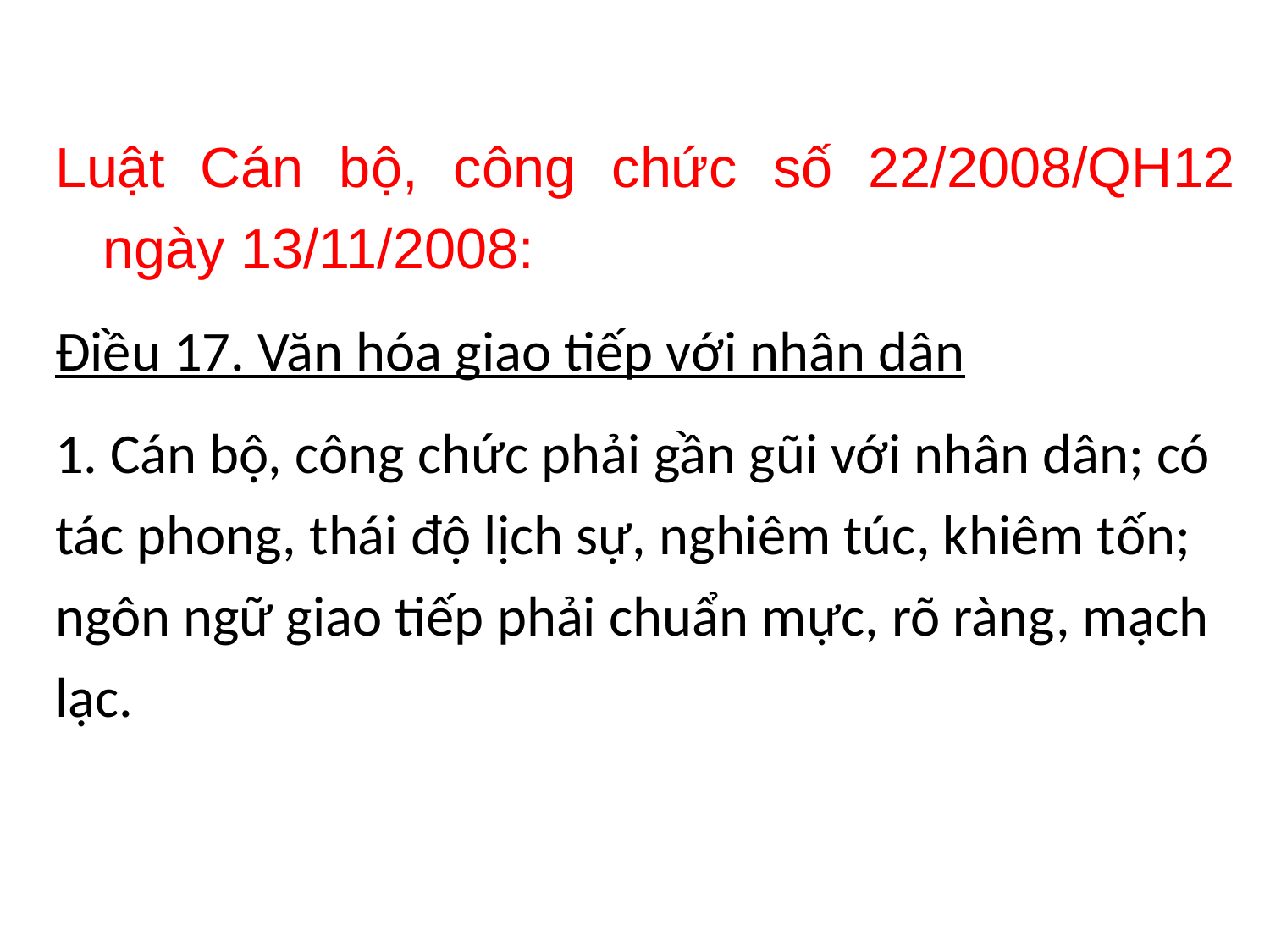

Luật Cán bộ, công chức số 22/2008/QH12 ngày 13/11/2008:
Điều 17. Văn hóa giao tiếp với nhân dân
1. Cán bộ, công chức phải gần gũi với nhân dân; có tác phong, thái độ lịch sự, nghiêm túc, khiêm tốn; ngôn ngữ giao tiếp phải chuẩn mực, rõ ràng, mạch lạc.